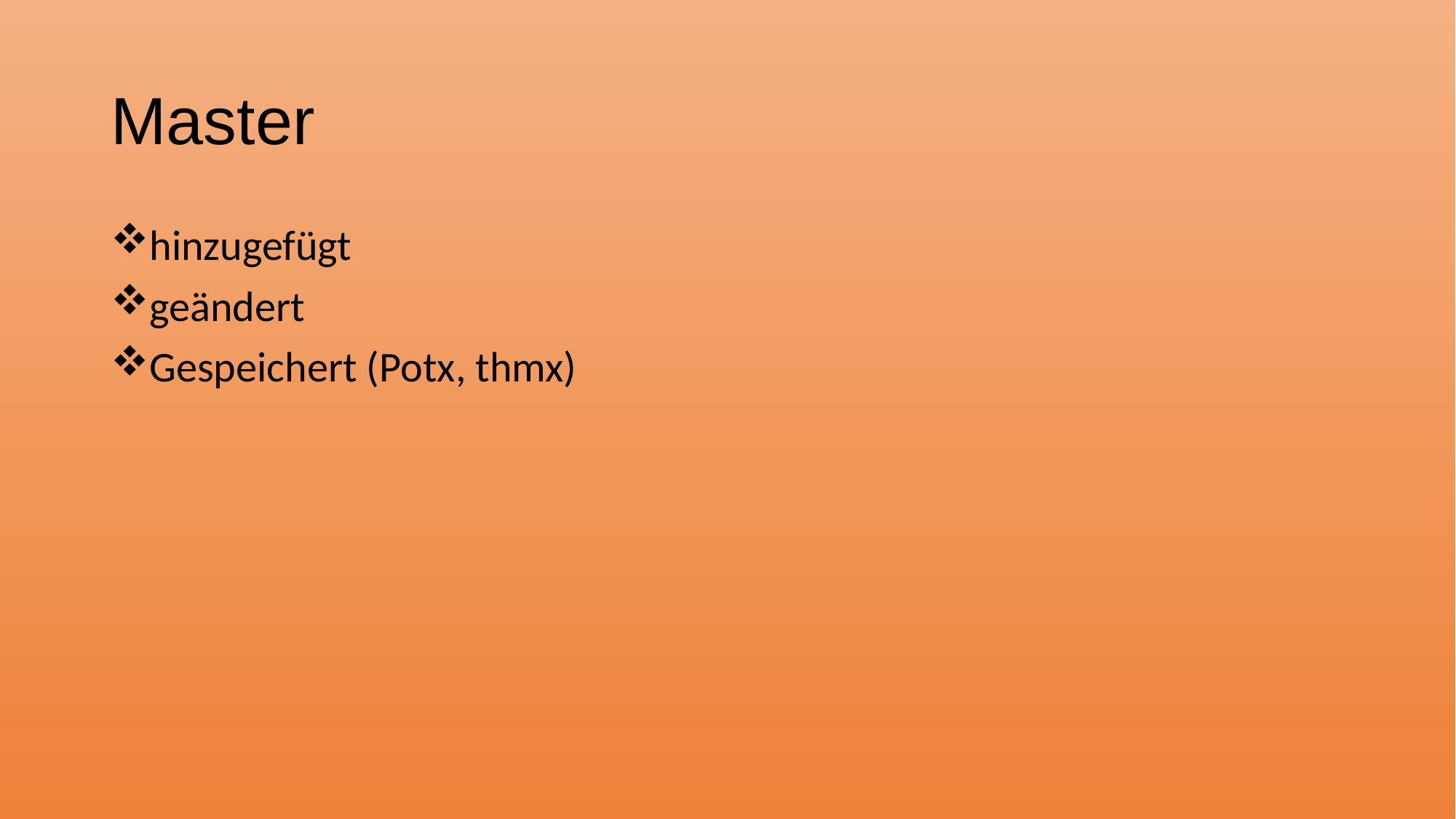

# Master
hinzugefügt
geändert
Gespeichert (Potx, thmx)